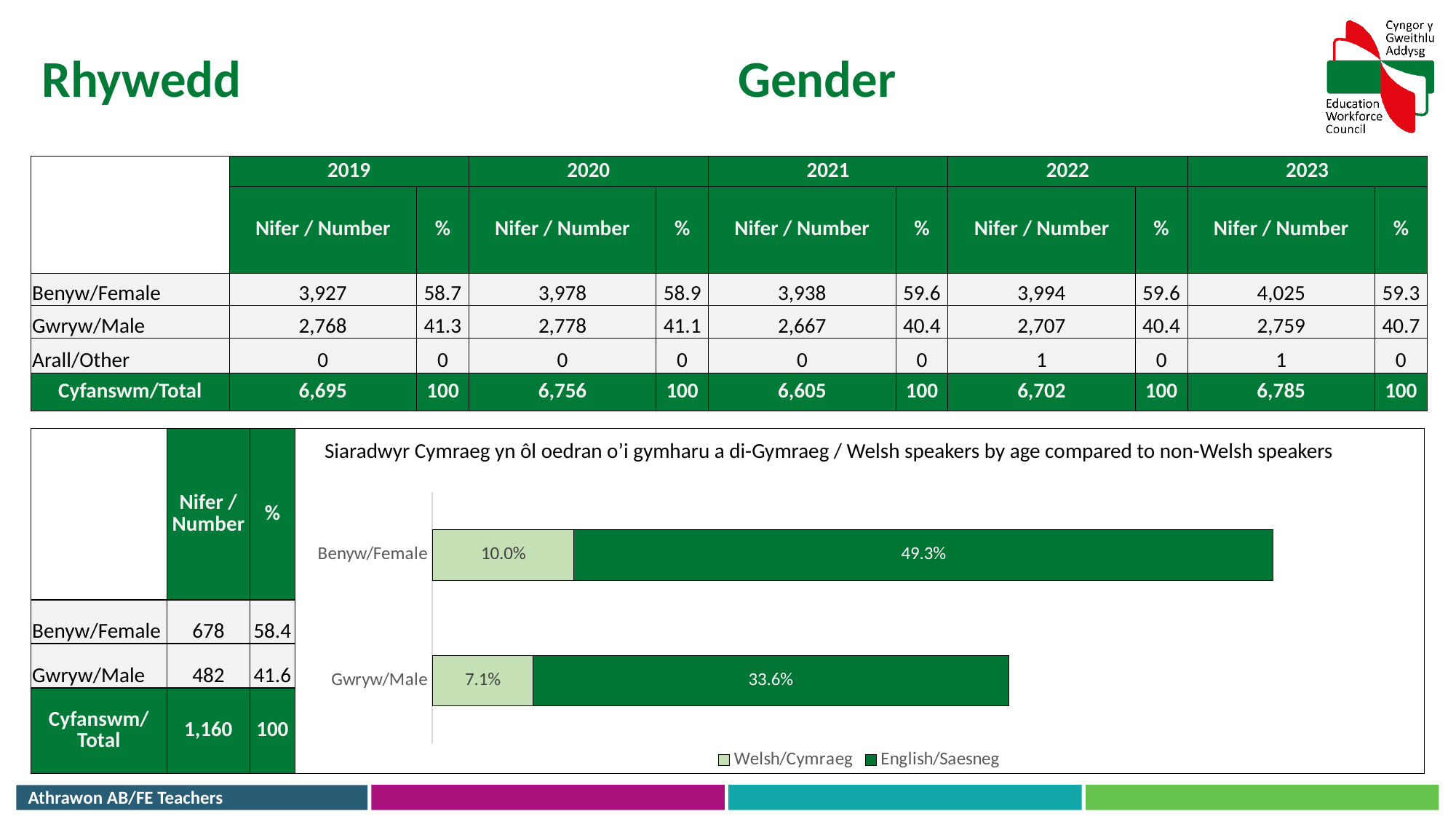

Rhywedd
Gender
|  | 2019 |  | 2020 |  | 2021 |  | 2022 |  | 2023 |  |
| --- | --- | --- | --- | --- | --- | --- | --- | --- | --- | --- |
|  | Nifer / Number | % | Nifer / Number | % | Nifer / Number | % | Nifer / Number | % | Nifer / Number | % |
| Benyw/Female | 3,927 | 58.7 | 3,978 | 58.9 | 3,938 | 59.6 | 3,994 | 59.6 | 4,025 | 59.3 |
| Gwryw/Male | 2,768 | 41.3 | 2,778 | 41.1 | 2,667 | 40.4 | 2,707 | 40.4 | 2,759 | 40.7 |
| Arall/Other | 0 | 0 | 0 | 0 | 0 | 0 | 1 | 0 | 1 | 0 |
| Cyfanswm/Total | 6,695 | 100 | 6,756 | 100 | 6,605 | 100 | 6,702 | 100 | 6,785 | 100 |
|  | Nifer / Number | % |
| --- | --- | --- |
| Benyw/Female | 678 | 58.4 |
| Gwryw/Male | 482 | 41.6 |
| Cyfanswm/ Total | 1,160 | 100 |

### Chart

| Category | Welsh/Cymraeg | English/Saesneg |
|---|---|---|
| Benyw/Female | 0.09994103773584906 | 0.4933667452830189 |
| Gwryw/Male | 0.0710495283018868 | 0.3356426886792453 |
Siaradwyr Cymraeg yn ôl oedran o’i gymharu a di-Gymraeg / Welsh speakers by age compared to non-Welsh speakers
Athrawon AB/FE Teachers